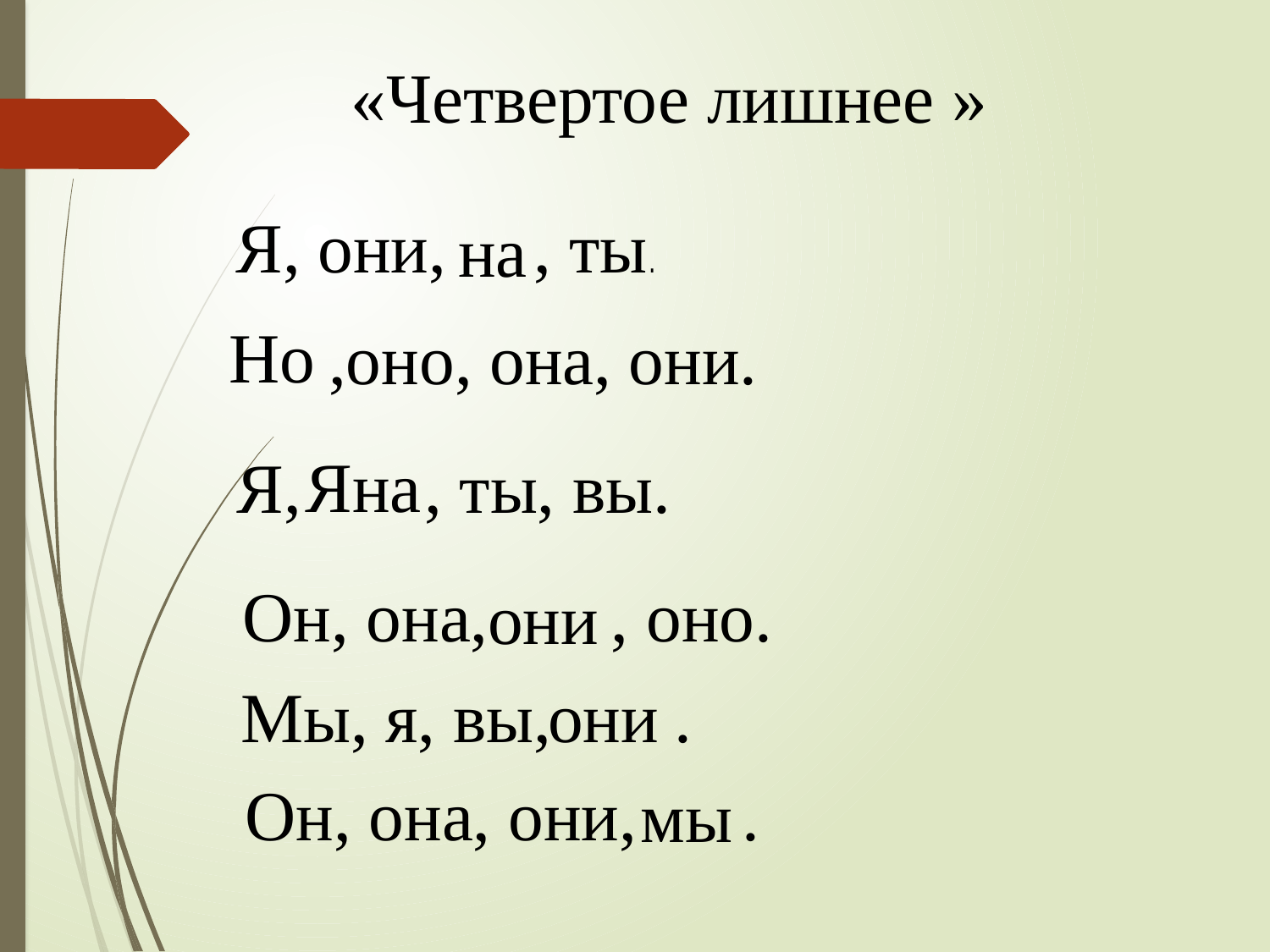

«Четвертое лишнее »
Я, они,     , ты.
на
Но
,оно, она, они.
Яна
Я,       , ты, вы.
Он, она,       , оно.
они
Мы, я, вы,       .
они
Он, она, они,      .
мы